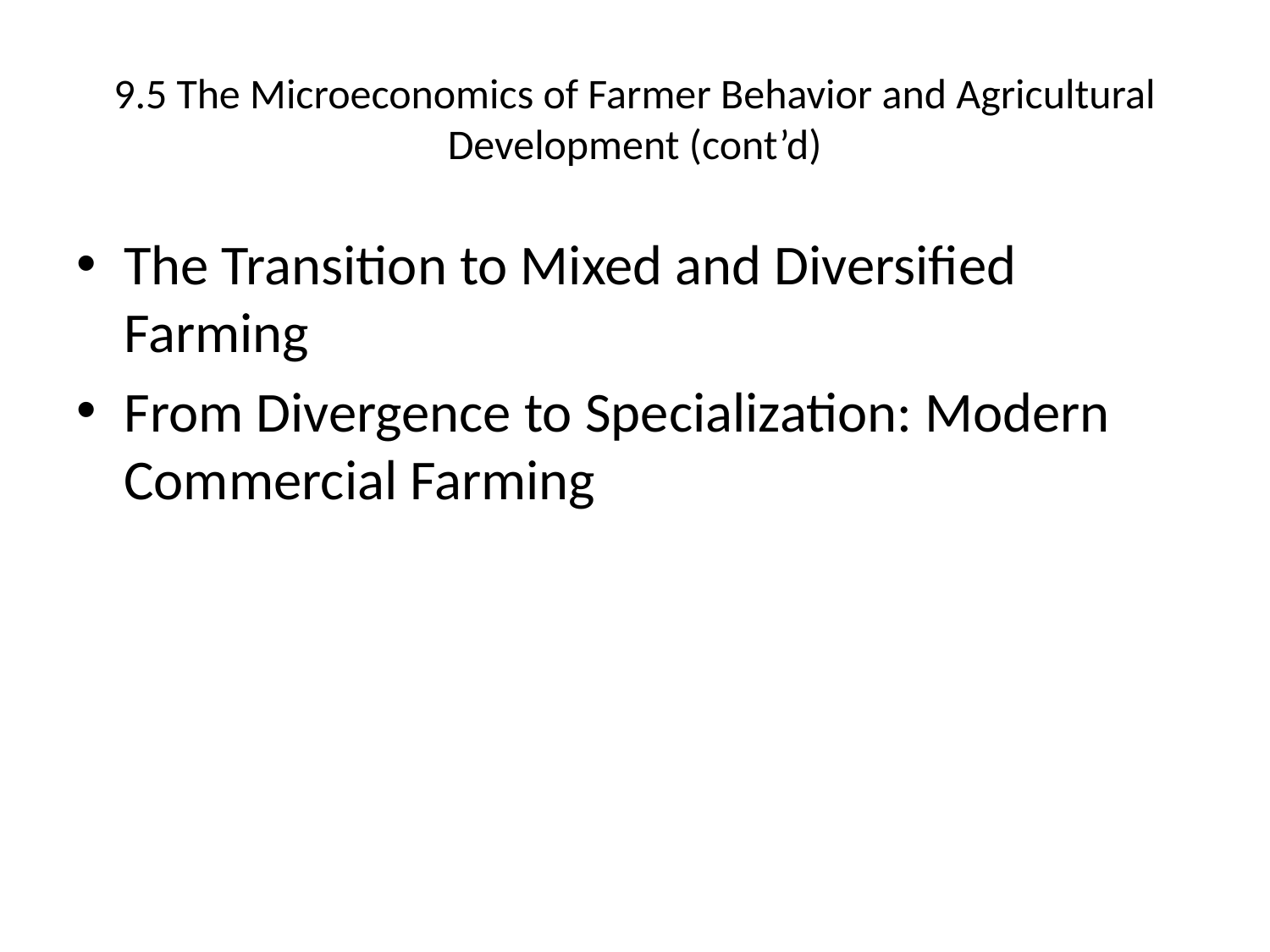

9.5 The Microeconomics of Farmer Behavior and Agricultural Development (cont’d)
The Transition to Mixed and Diversified Farming
From Divergence to Specialization: Modern Commercial Farming